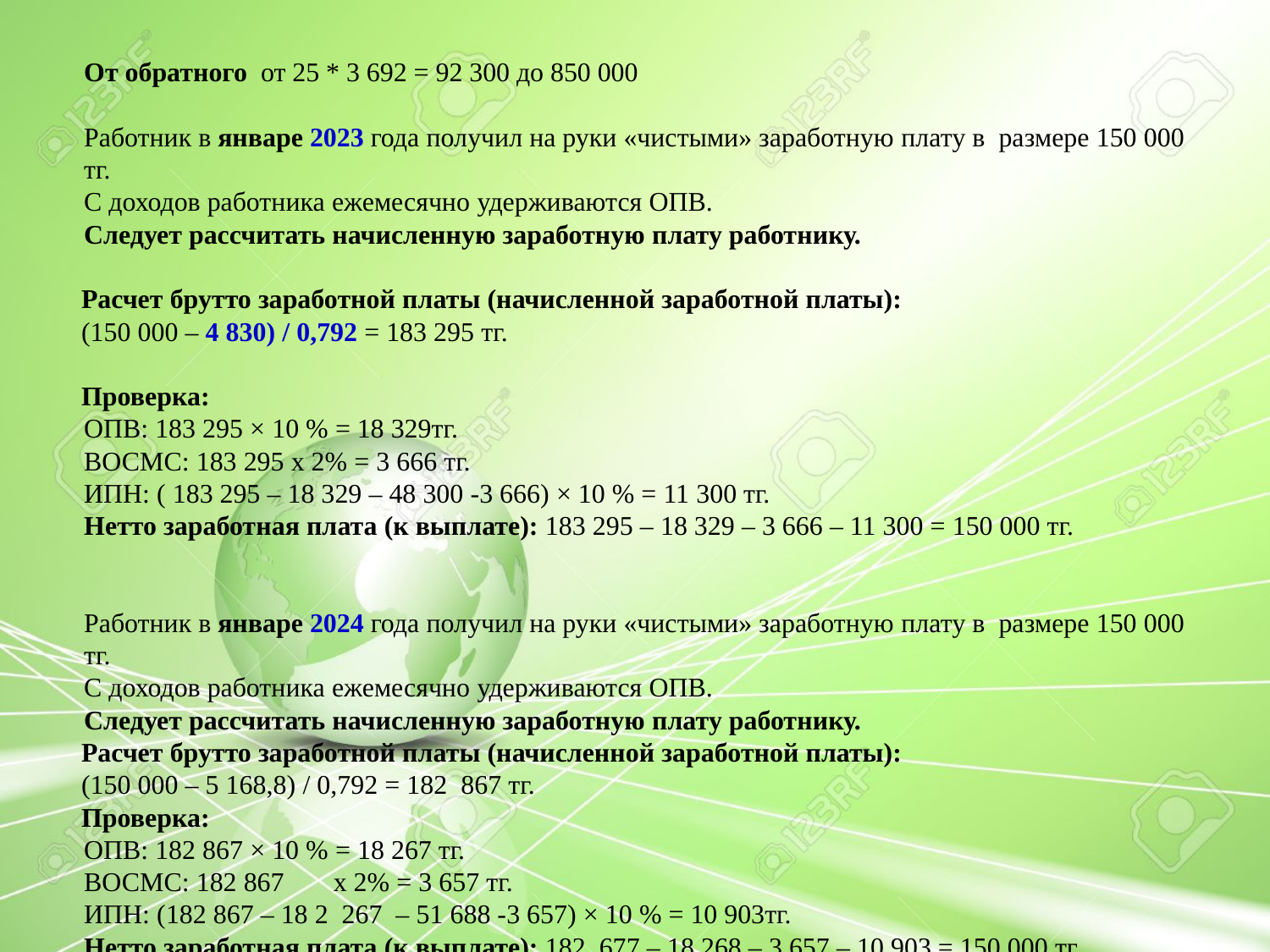

От обратного  от 25 * 3 692 = 92 300 до 850 000

Работник в январе 2023 года получил на руки «чистыми» заработную плату в  размере 150 000 тг.
С доходов работника ежемесячно удерживаются ОПВ.
Следует рассчитать начисленную заработную плату работнику.

Расчет брутто заработной платы (начисленной заработной платы):
(150 000 – 4 830) / 0,792 = 183 295 тг.

Проверка:
ОПВ: 183 295 × 10 % = 18 329тг.
ВОСМС: 183 295 х 2% = 3 666 тг.
ИПН: ( 183 295 – 18 329 – 48 300 -3 666) × 10 % = 11 300 тг.
Нетто заработная плата (к выплате): 183 295 – 18 329 – 3 666 – 11 300 = 150 000 тг.

Работник в январе 2024 года получил на руки «чистыми» заработную плату в  размере 150 000 тг.
С доходов работника ежемесячно удерживаются ОПВ.
Следует рассчитать начисленную заработную плату работнику.
Расчет брутто заработной платы (начисленной заработной платы):
(150 000 – 5 168,8) / 0,792 = 182  867 тг.
Проверка:
ОПВ: 182 867 × 10 % = 18 267 тг.
ВОСМС: 182 867 	х 2% = 3 657 тг.
ИПН: (182 867 – 18 2  267  – 51 688 -3 657) × 10 % = 10 903тг.
Нетто заработная плата (к выплате): 182  677 – 18 268 – 3 657 – 10 903 = 150 000 тг.
92